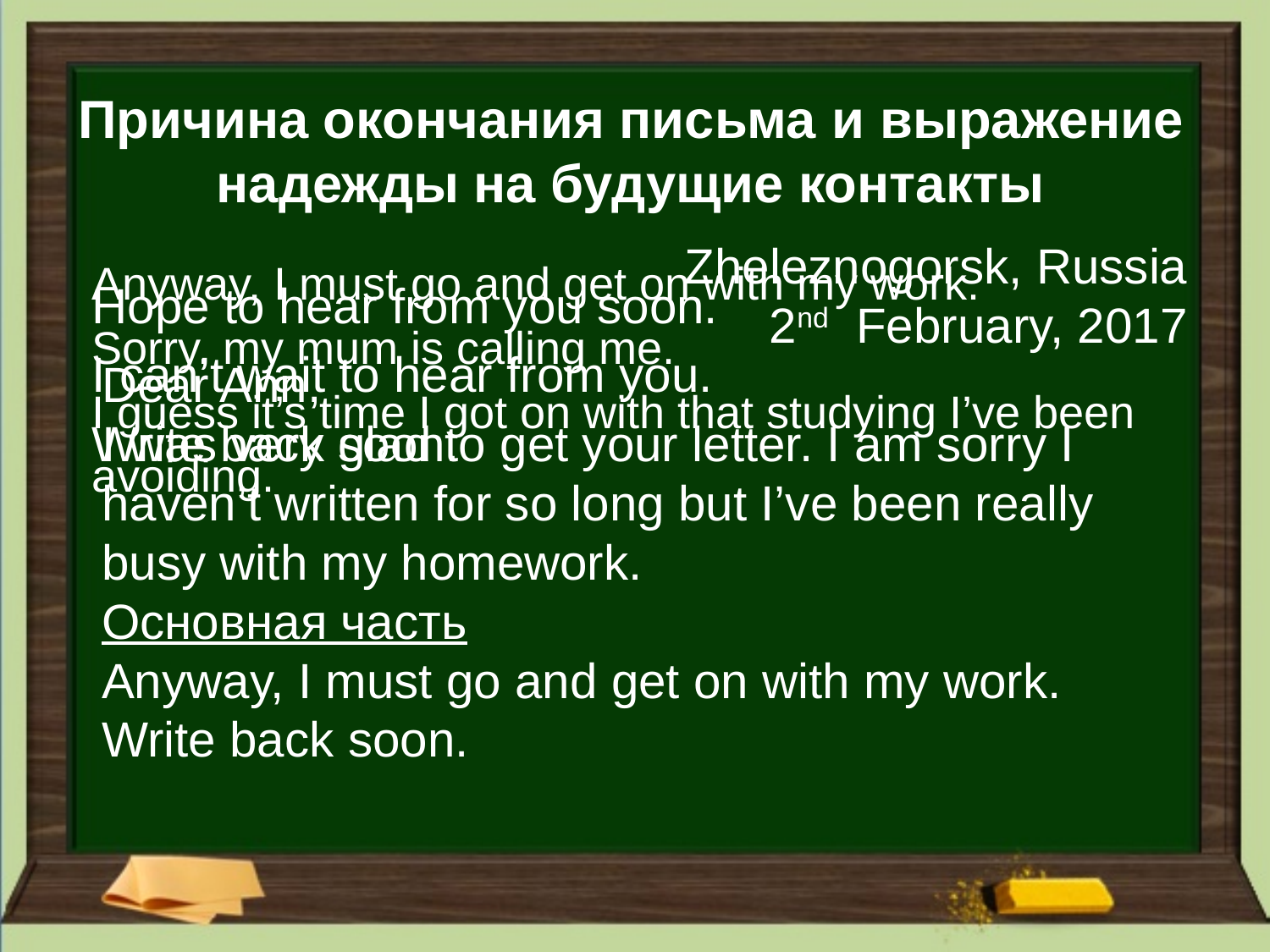

# Причина окончания письма и выражение надежды на будущие контакты
Zheleznogorsk, Russia
2nd  February, 2017
Dear Ann,
I was very glad to get your letter. I am sorry I haven’t written for so long but I’ve been really busy with my homework.
Основная часть
Anyway, I must go and get on with my work. Write back soon.
Anyway, I must go and get on with my work.
Sorry, my mum is calling me.
I guess it’s time I got on with that studying I’ve been
avoiding.
Hope to hear from you soon.
I can’t wait to hear from you.
Write back soon.